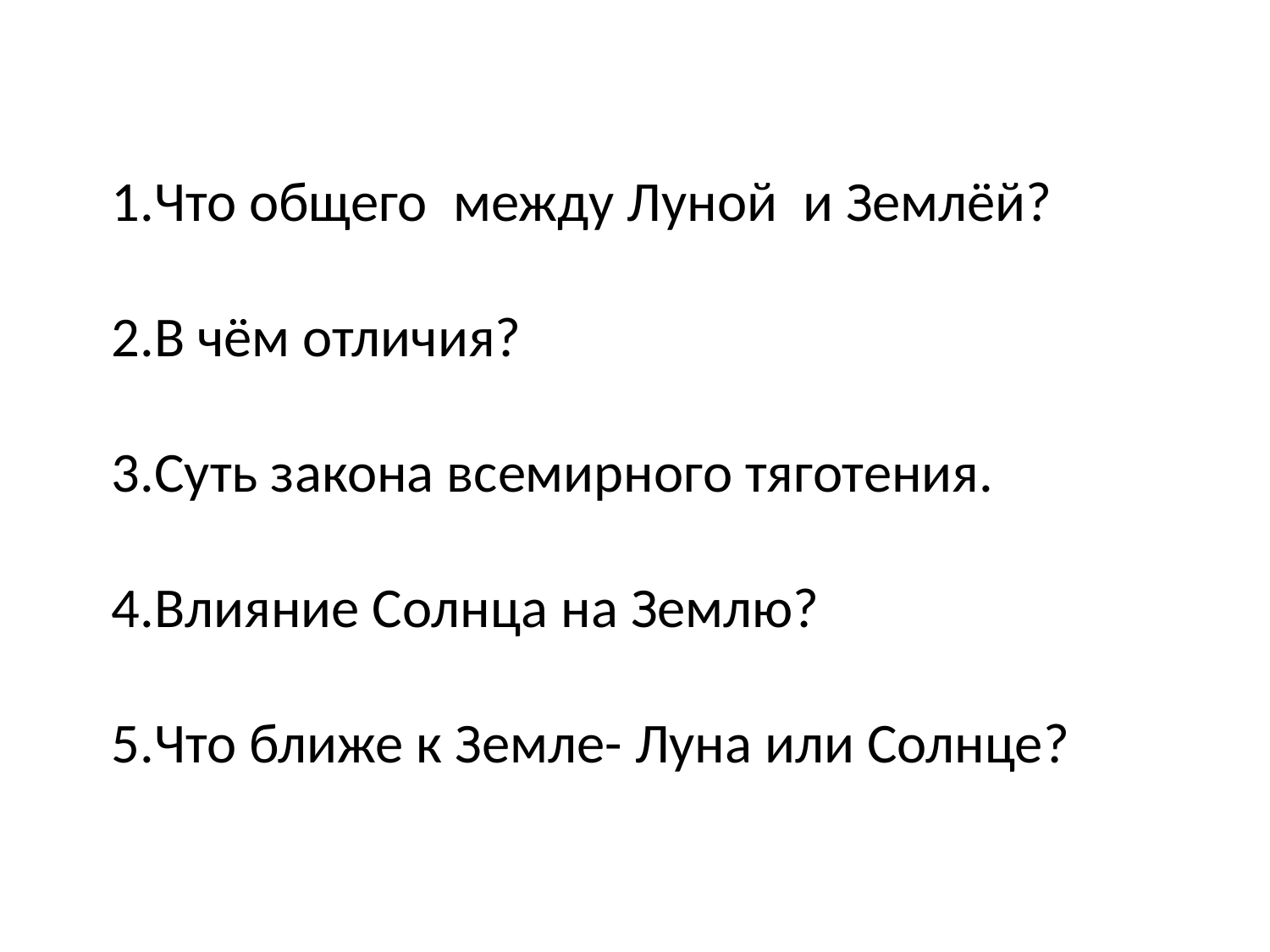

1.Что общего  между Луной  и Землёй?

2.В чём отличия?

3.Суть закона всемирного тяготения.

4.Влияние Солнца на Землю?

5.Что ближе к Земле- Луна или Солнце?